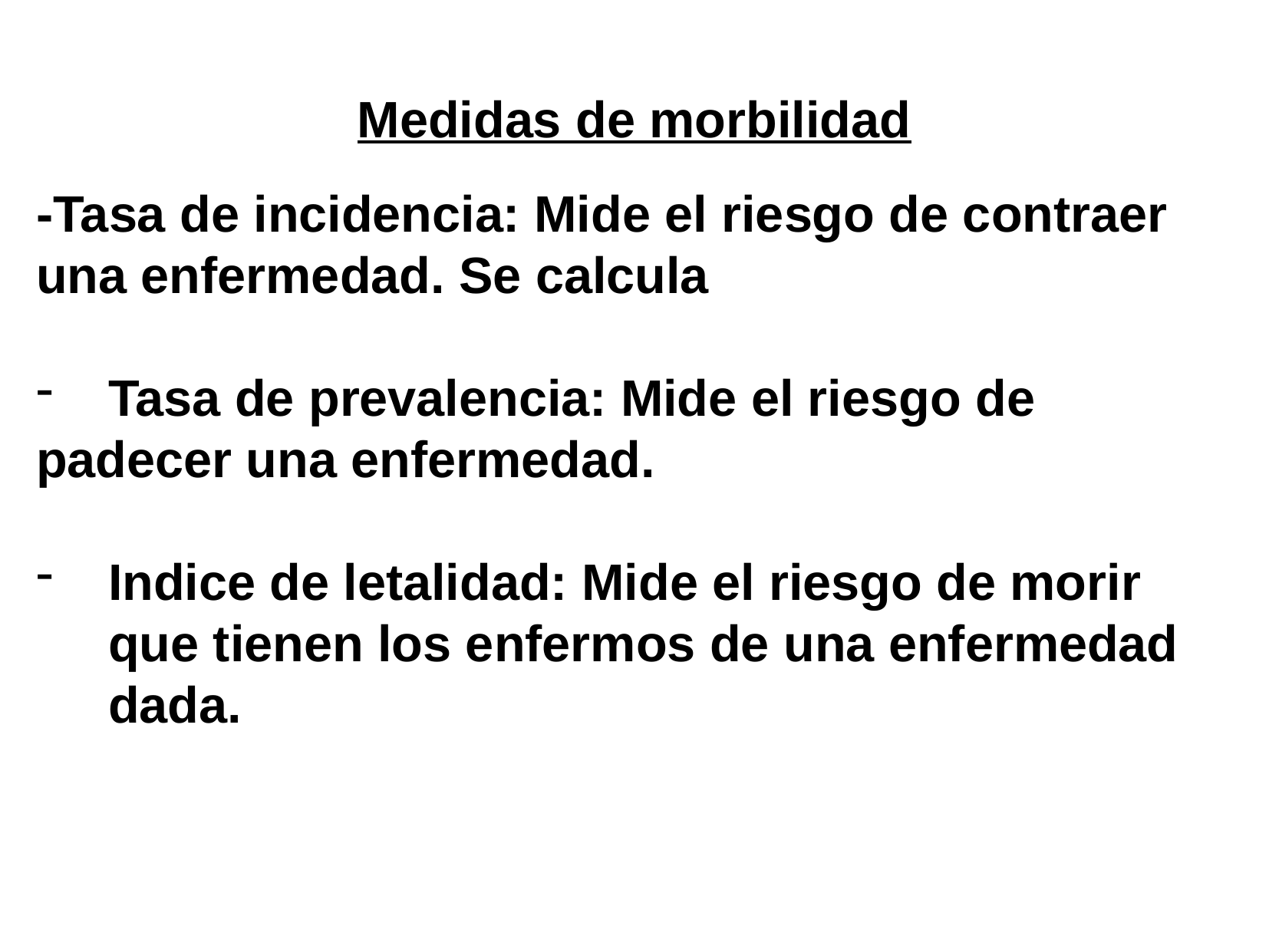

Medidas de morbilidad
-Tasa de incidencia: Mide el riesgo de contraer  una enfermedad. Se calcula

Tasa de prevalencia: Mide el riesgo de
padecer una enfermedad.

Indice de letalidad: Mide el riesgo de morir  que tienen los enfermos de una enfermedad dada.